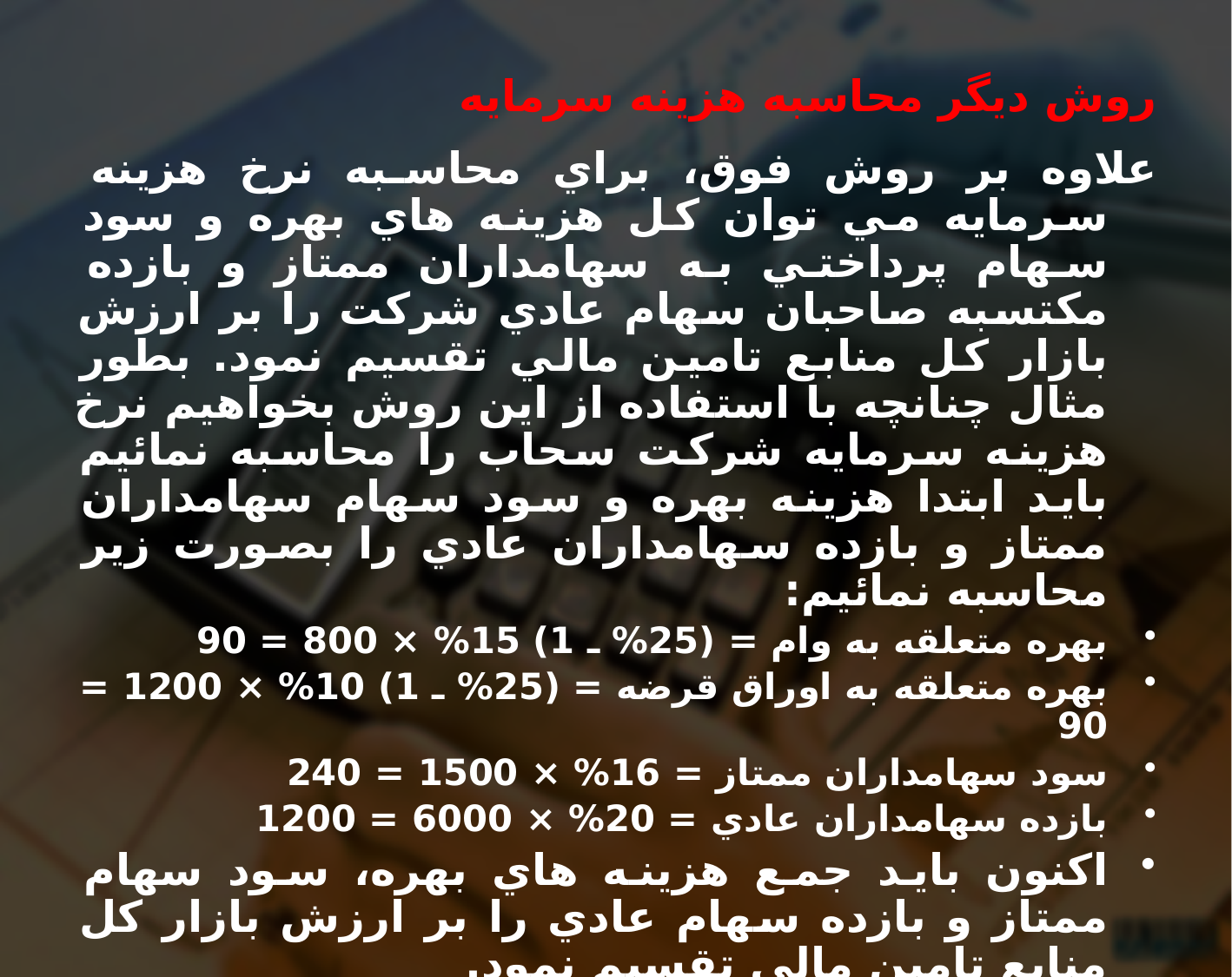

# روش ديگر محاسبه هزينه سرمايه
علاوه بر روش فوق، براي محاسبه نرخ هزينه سرمايه مي توان كل هزينه هاي بهره و سود سهام پرداختي به سهامداران ممتاز و بازده مكتسبه صاحبان سهام عادي شركت را بر ارزش بازار كل منابع تامين مالي تقسيم نمود. بطور مثال چنانچه با استفاده از اين روش بخواهيم نرخ هزينه سرمايه شركت سحاب را محاسبه نمائيم بايد ابتدا هزينه بهره و سود سهام سهامداران ممتاز و بازده سهامداران عادي را بصورت زير محاسبه نمائيم:
بهره متعلقه به وام = (25% ـ 1) 15% × 800 = 90
بهره متعلقه به اوراق قرضه = (25% ـ 1) 10% × 1200 = 90
سود سهامداران ممتاز = 16% × 1500 = 240
بازده سهامداران عادي = 20% × 6000 = 1200
اكنون بايد جمع هزينه هاي بهره، سود سهام ممتاز و بازده سهام عادي را بر ارزش بازار كل منابع تامين مالي تقسيم نمود.
1620 = 1200 +240+90+90
16.2% = 10000 : 1620